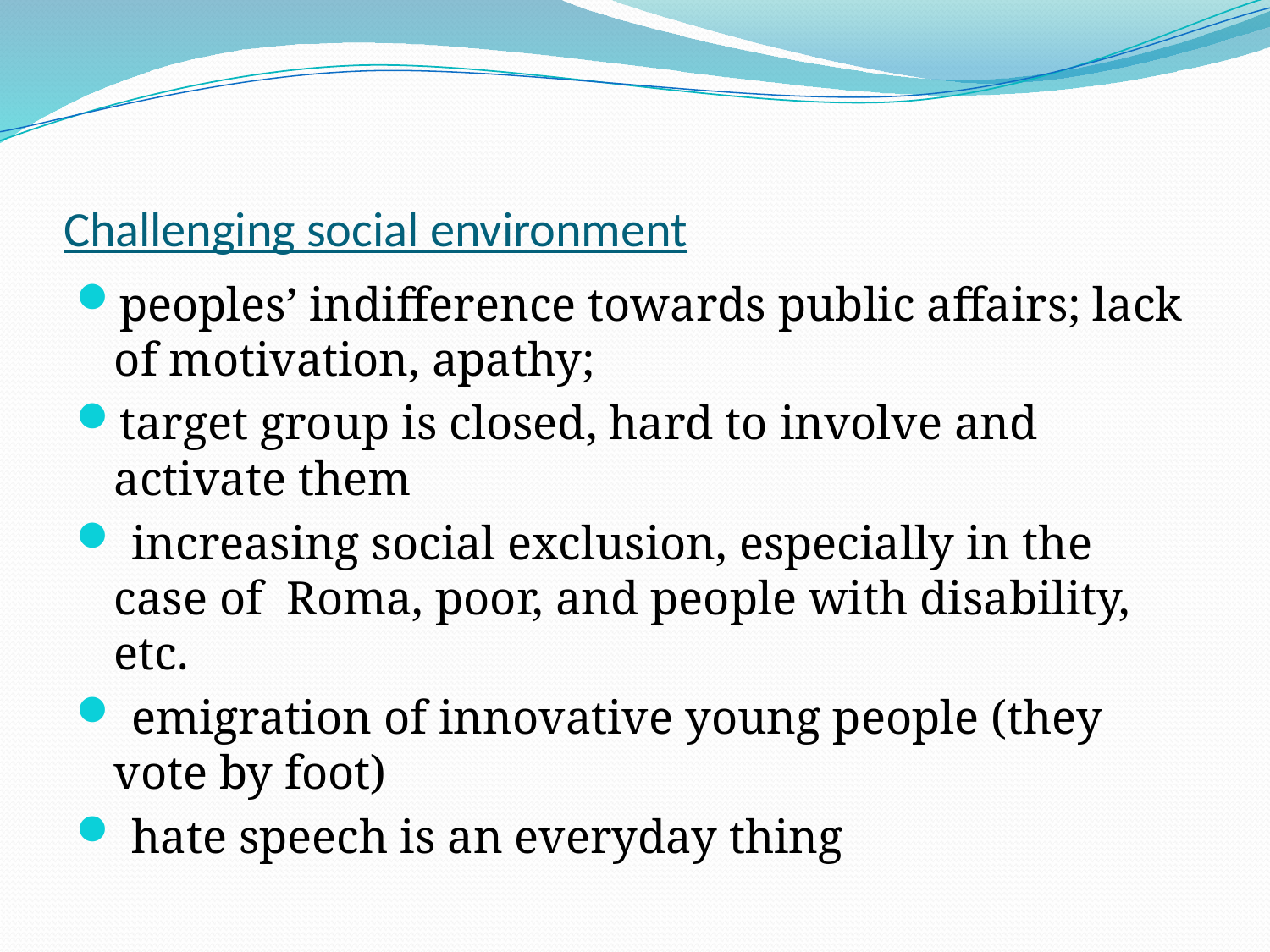

# Challenging social environment
peoples’ indifference towards public affairs; lack of motivation, apathy;
target group is closed, hard to involve and activate them
 increasing social exclusion, especially in the case of  Roma, poor, and people with disability, etc.
 emigration of innovative young people (they vote by foot)
 hate speech is an everyday thing